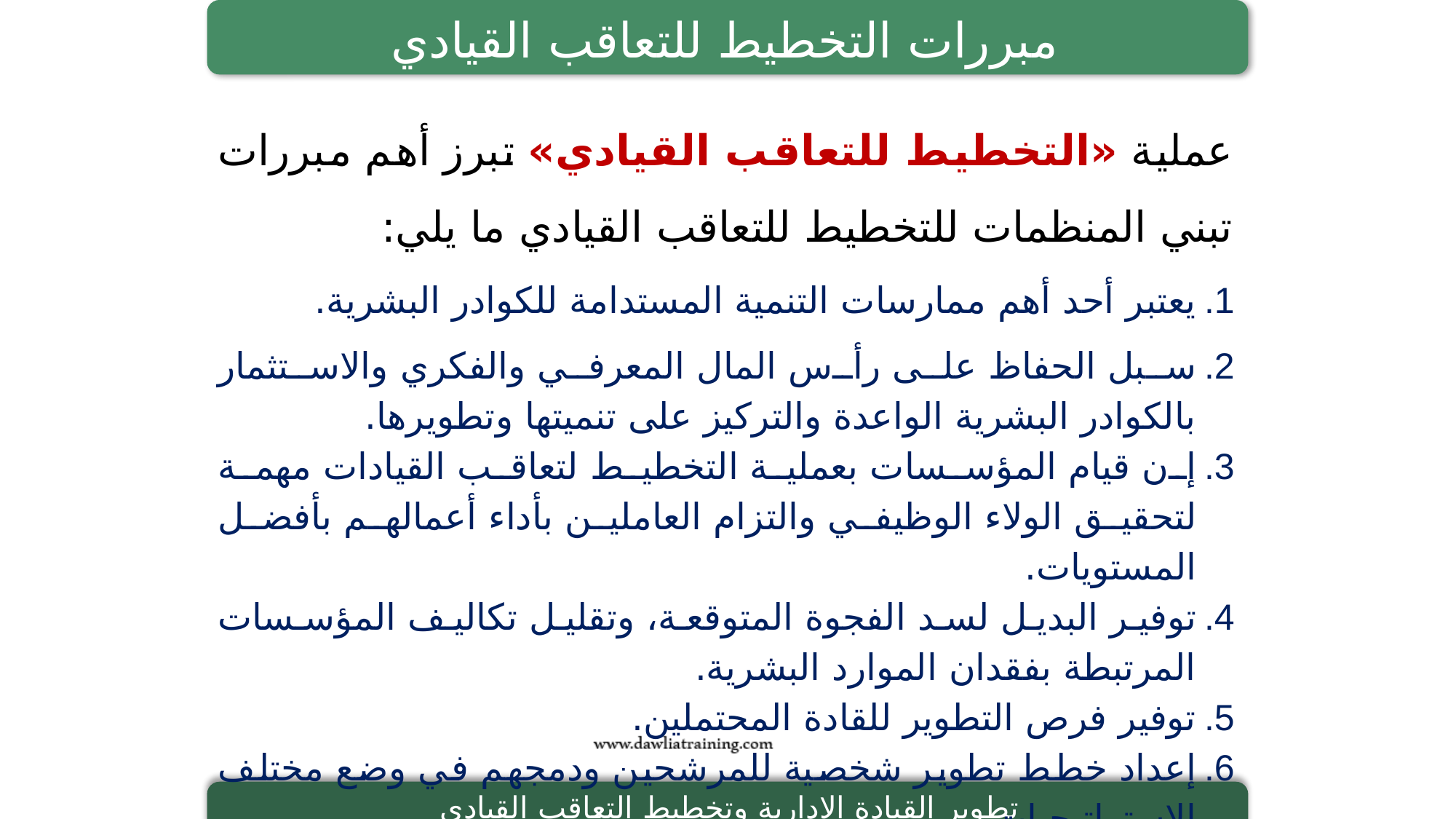

مبررات التخطيط للتعاقب القيادي
عملية «التخطيط للتعاقب القيادي» تبرز أهم مبررات تبني المنظمات للتخطيط للتعاقب القيادي ما يلي:
يعتبر أحد أهم ممارسات التنمية المستدامة للكوادر البشرية.
سبل الحفاظ على رأس المال المعرفي والفكري والاستثمار بالكوادر البشرية الواعدة والتركيز على تنميتها وتطويرها.
إن قيام المؤسسات بعملية التخطيط لتعاقب القيادات مهمة لتحقيق الولاء الوظيفي والتزام العاملين بأداء أعمالهم بأفضل المستويات.
توفير البديل لسد الفجوة المتوقعة، وتقليل تكاليف المؤسسات المرتبطة بفقدان الموارد البشرية.
توفير فرص التطوير للقادة المحتملين.
إعداد خطط تطوير شخصية للمرشحين ودمجهم في وضع مختلف الاستراتيجيات.
تحديد الاحتياجات المستقبلية وخصائص كل وظيفة، وتحليل الفجوة في الطاقات.

تطوير القيادة الإدارية وتخطيط التعاقب القيادي